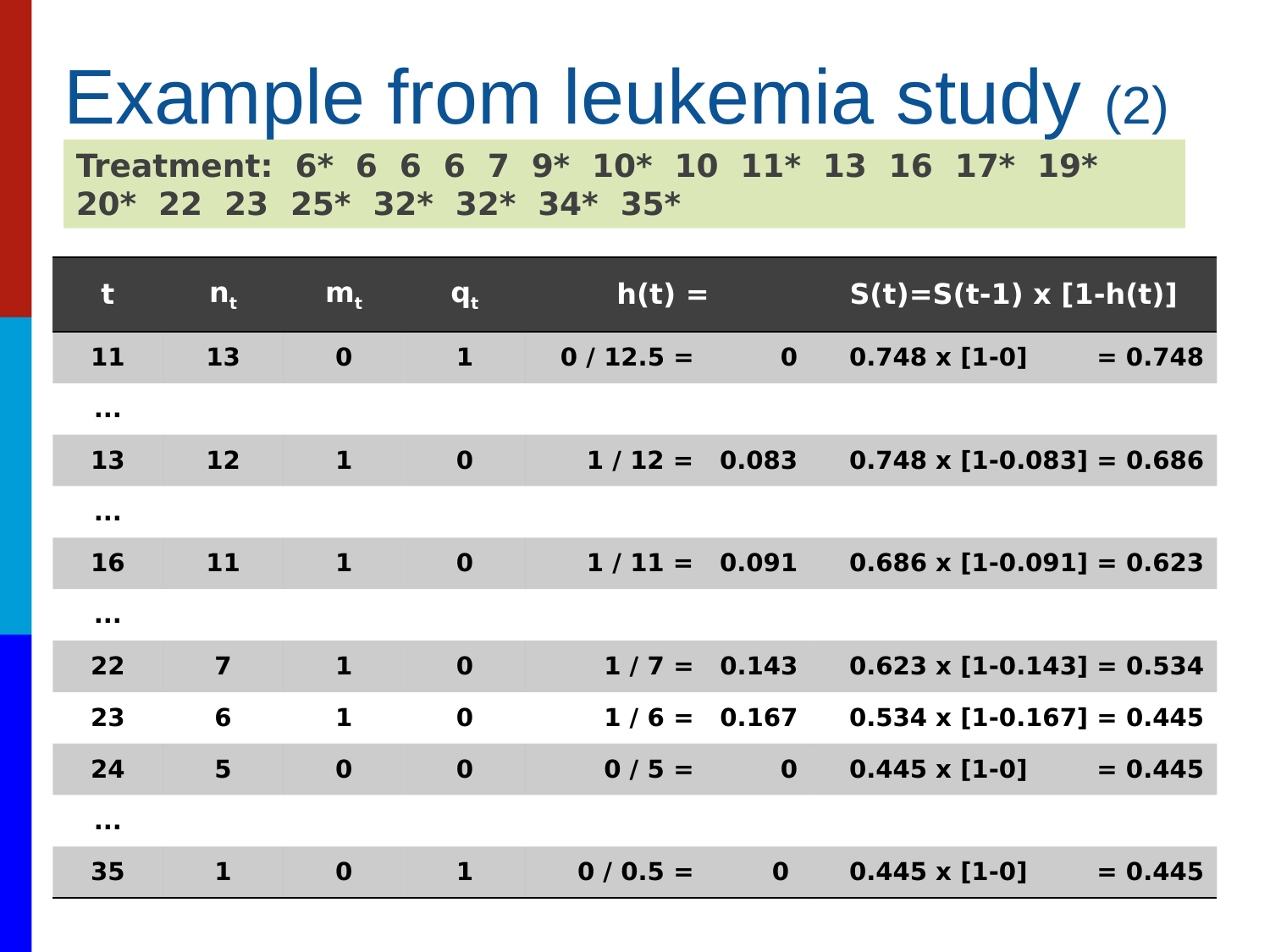

# Example from leukemia study (2)
Treatment:  6*  6  6  6  7  9*  10*  10  11*  13  16  17*  19*  20*  22  23  25*  32*  32*  34*  35*
| t | nt | mt | qt | h(t) = | S(t)=S(t-1) x [1-h(t)] |
| --- | --- | --- | --- | --- | --- |
| 11 | 13 | 0 | 1 | 0 / 12.5 = 0 | 0.748 x [1-0] = 0.748 |
| ... |  |  |  |  |  |
| 13 | 12 | 1 | 0 | 1 / 12 = 0.083 | 0.748 x [1-0.083] = 0.686 |
| ... |  |  |  |  |  |
| 16 | 11 | 1 | 0 | 1 / 11 = 0.091 | 0.686 x [1-0.091] = 0.623 |
| ... |  |  |  |  |  |
| 22 | 7 | 1 | 0 | 1 / 7 = 0.143 | 0.623 x [1-0.143] = 0.534 |
| 23 | 6 | 1 | 0 | 1 / 6 = 0.167 | 0.534 x [1-0.167] = 0.445 |
| 24 | 5 | 0 | 0 | 0 / 5 = 0 | 0.445 x [1-0] = 0.445 |
| ... |  |  |  |  |  |
| 35 | 1 | 0 | 1 | 0 / 0.5 = 0 | 0.445 x [1-0] = 0.445 |